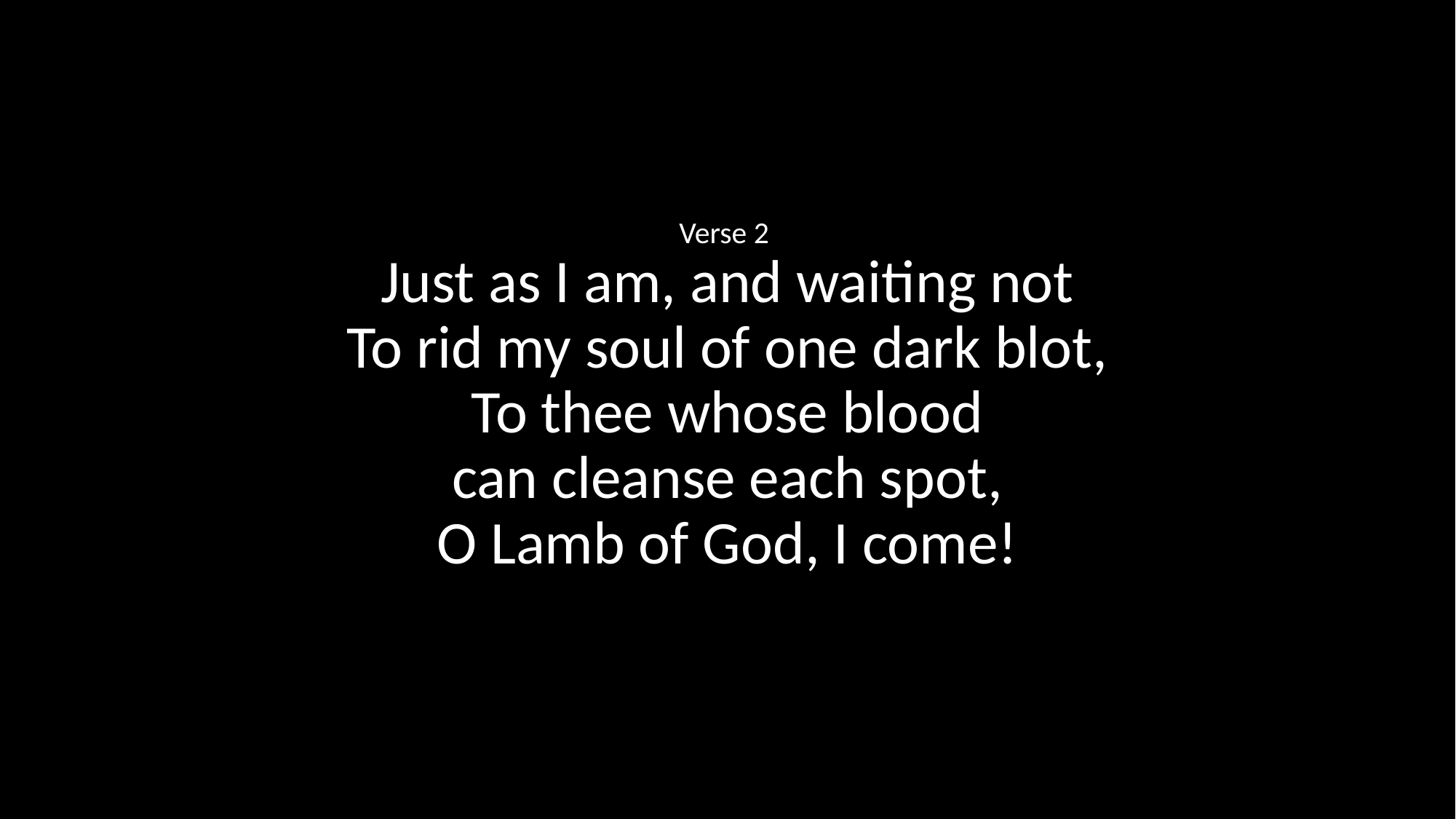

Verse 2
Just as I am, and waiting not
To rid my soul of one dark blot,
To thee whose blood
can cleanse each spot,
O Lamb of God, I come!